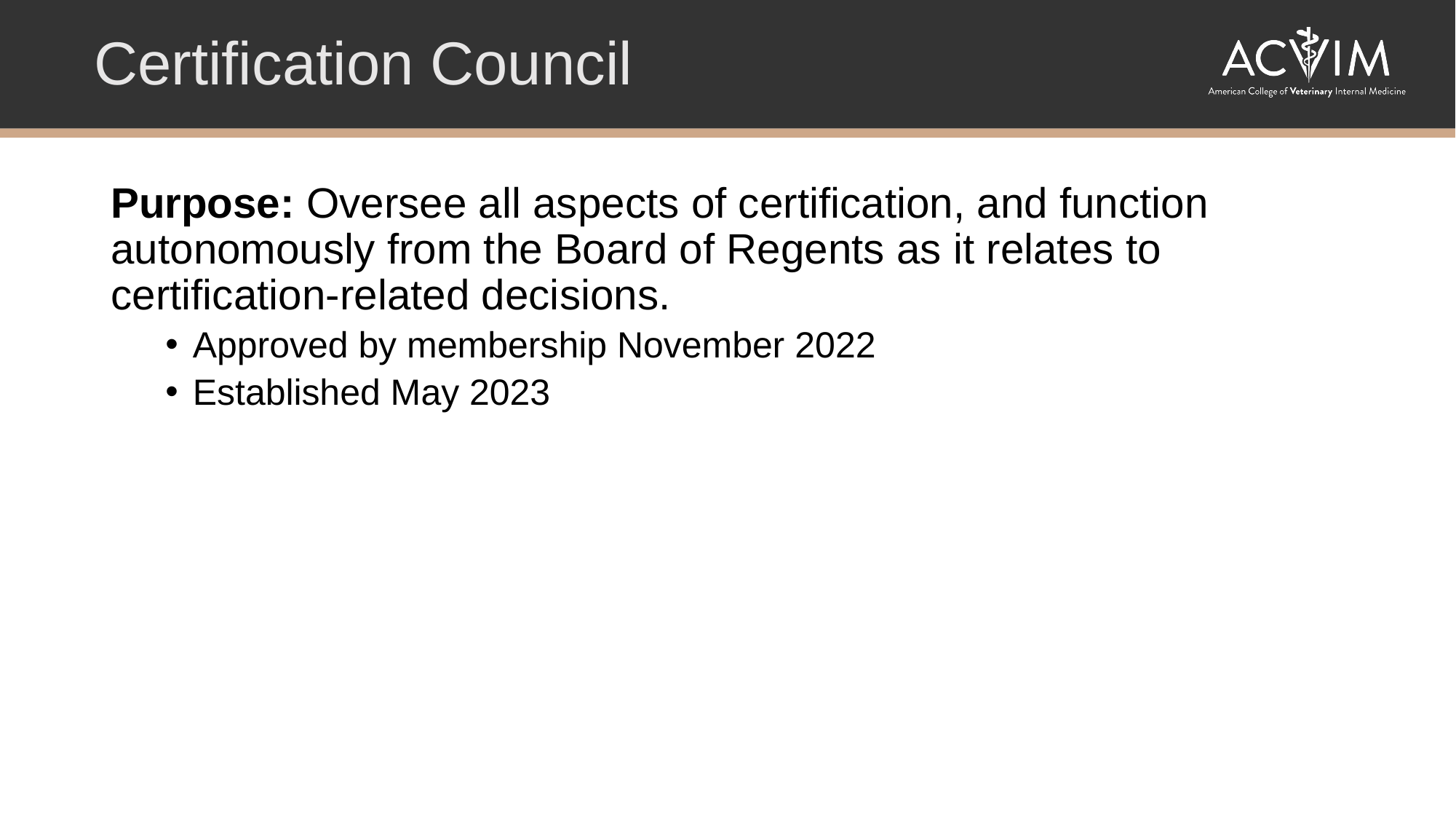

Certification Council
Purpose: Oversee all aspects of certification, and function autonomously from the Board of Regents as it relates to certification-related decisions.
Approved by membership November 2022
Established May 2023